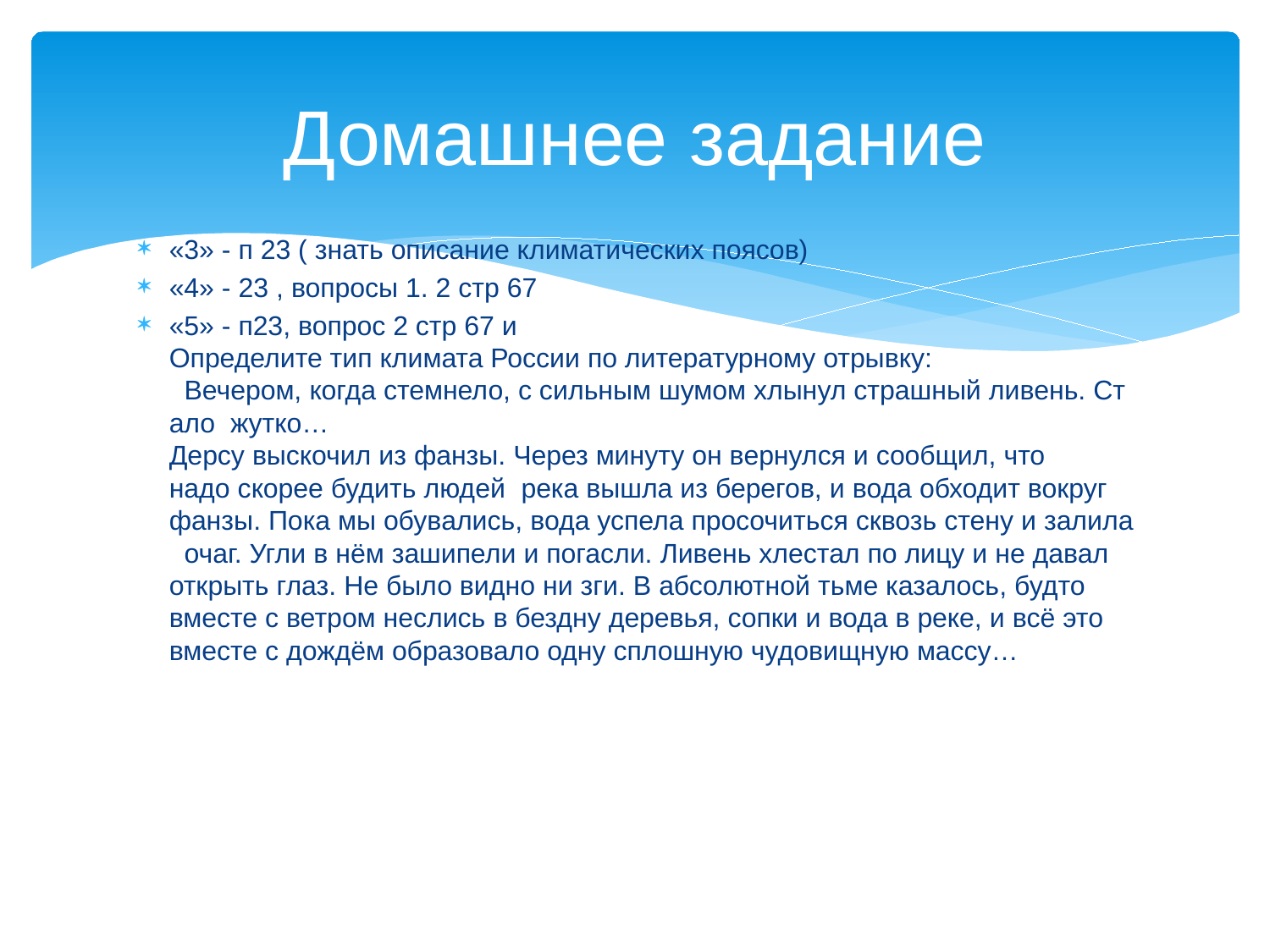

# Домашнее задание
«3» - п 23 ( знать описание климатических поясов)
«4» - 23 , вопросы 1. 2 стр 67
«5» - п23, вопрос 2 стр 67 и  Определите тип климата России по литературному отрывку:   Вечером, когда стемнело, с сильным шумом хлынул страшный ливень. Стало  жутко…Дерсу выскочил из фанзы. Через минуту он вернулся и сообщил, что  надо скорее будить людей ­ река вышла из берегов, и вода обходит вокруг  фанзы. Пока мы обувались, вода успела просочиться сквозь стену и залила  очаг. Угли в нём зашипели и погасли. Ливень хлестал по лицу и не давал  открыть глаз. Не было видно ни зги. В абсолютной тьме казалось, будто  вместе с ветром неслись в бездну деревья, сопки и вода в реке, и всё это  вместе с дождём образовало одну сплошную чудовищную массу…